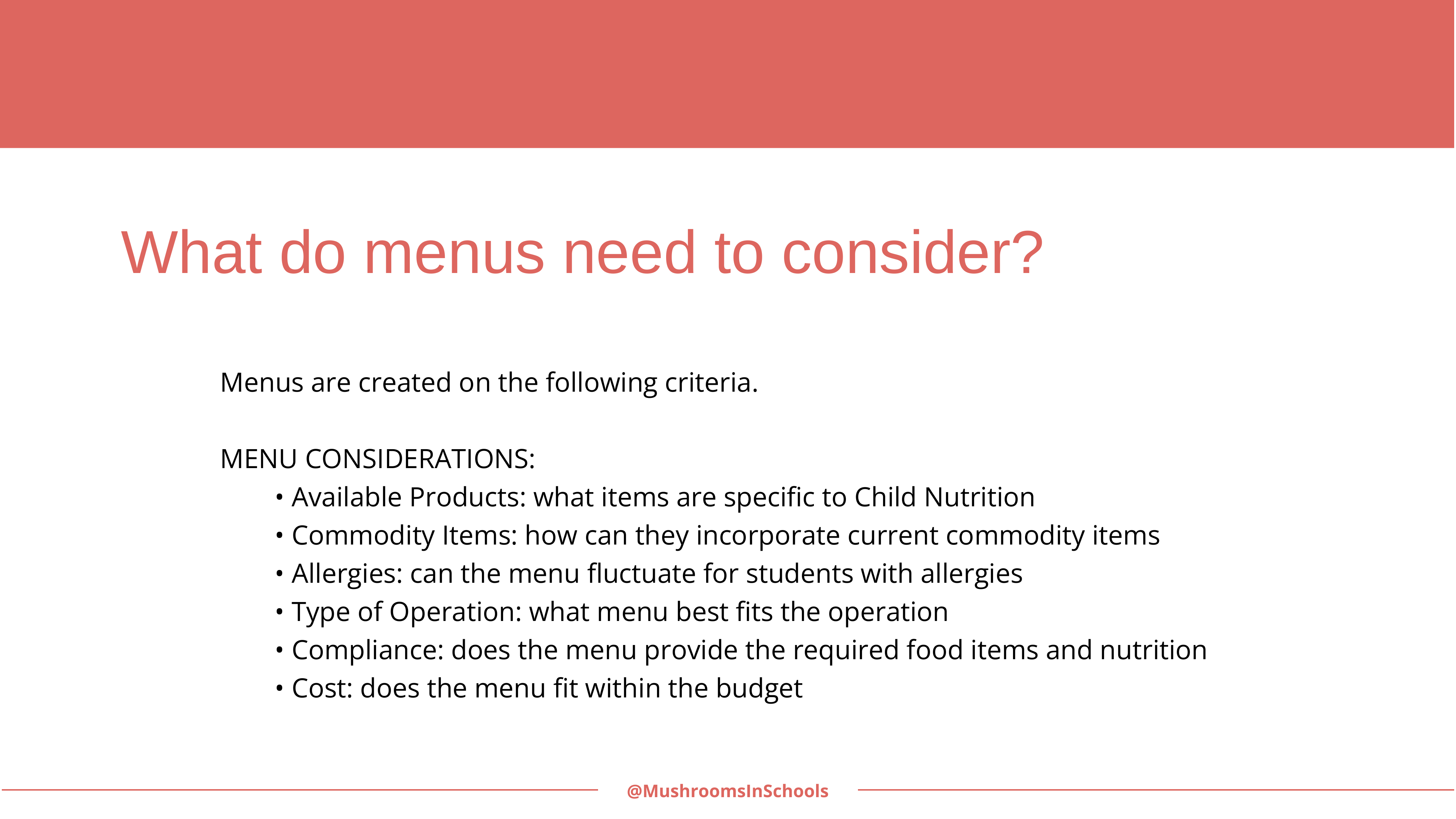

What do menus need to consider?
Menus are created on the following criteria.

MENU CONSIDERATIONS:
• Available Products: what items are specific to Child Nutrition
• Commodity Items: how can they incorporate current commodity items
• Allergies: can the menu fluctuate for students with allergies
• Type of Operation: what menu best fits the operation
• Compliance: does the menu provide the required food items and nutrition
• Cost: does the menu fit within the budget
@MushroomsInSchools